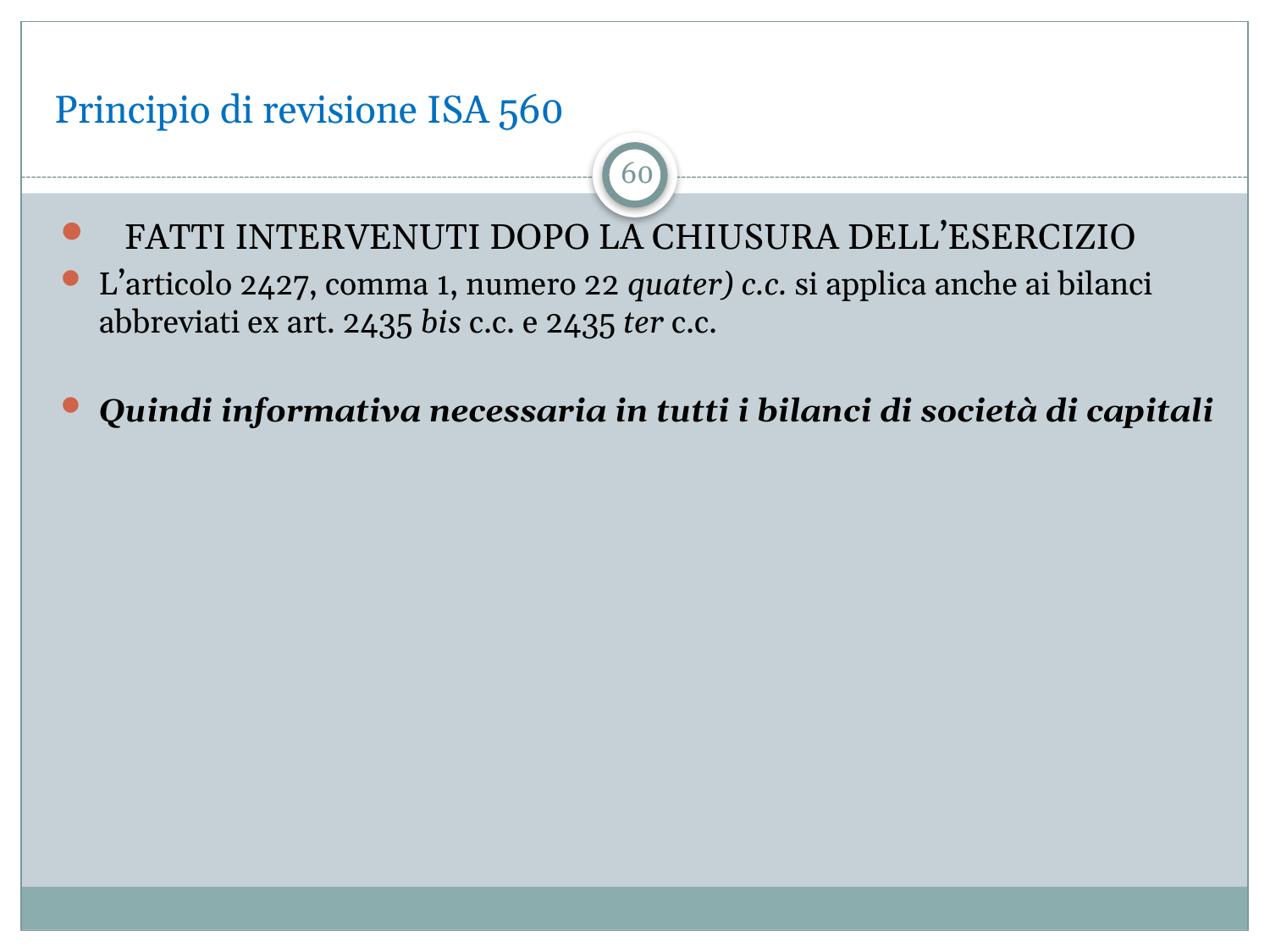

# Principio di revisione ISA 560
60
FATTI INTERVENUTI DOPO LA CHIUSURA DELL’ESERCIZIO
L’articolo 2427, comma 1, numero 22 quater) c.c. si applica anche ai bilanci abbreviati ex art. 2435 bis c.c. e 2435 ter c.c.

Quindi informativa necessaria in tutti i bilanci di società di capitali